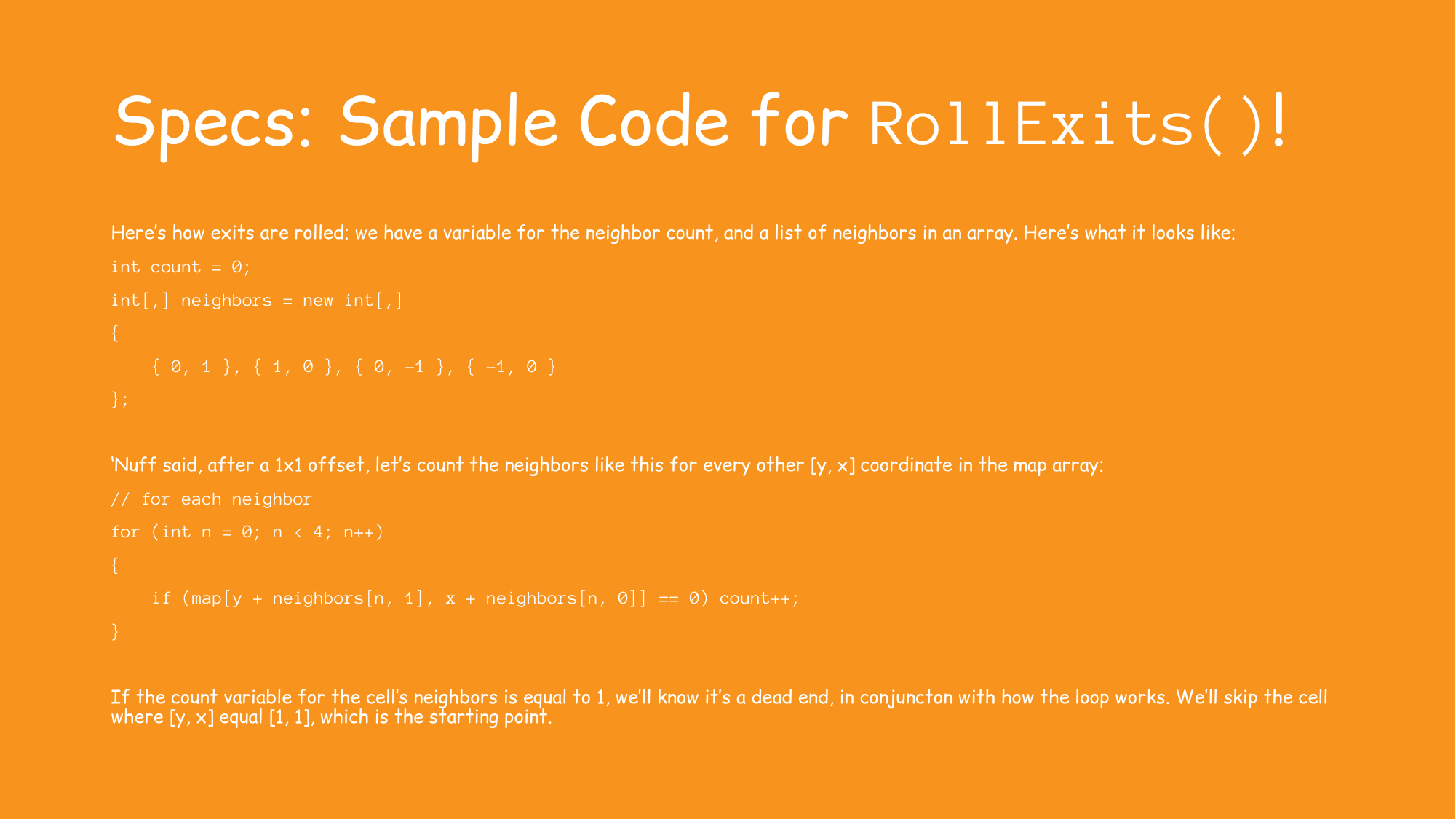

# Specs: Sample Code for RollExits()!
Here’s how exits are rolled: we have a variable for the neighbor count, and a list of neighbors in an array. Here’s what it looks like:
int count = 0;
int[,] neighbors = new int[,]
{
    { 0, 1 }, { 1, 0 }, { 0, -1 }, { -1, 0 }
};

‘Nuff said, after a 1x1 offset, let’s count the neighbors like this for every other [y, x] coordinate in the map array:
// for each neighbor
for (int n = 0; n < 4; n++)
{
    if (map[y + neighbors[n, 1], x + neighbors[n, 0]] == 0) count++;
}

If the count variable for the cell’s neighbors is equal to 1, we’ll know it’s a dead end, in conjuncton with how the loop works. We’ll skip the cell where [y, x] equal [1, 1], which is the starting point.